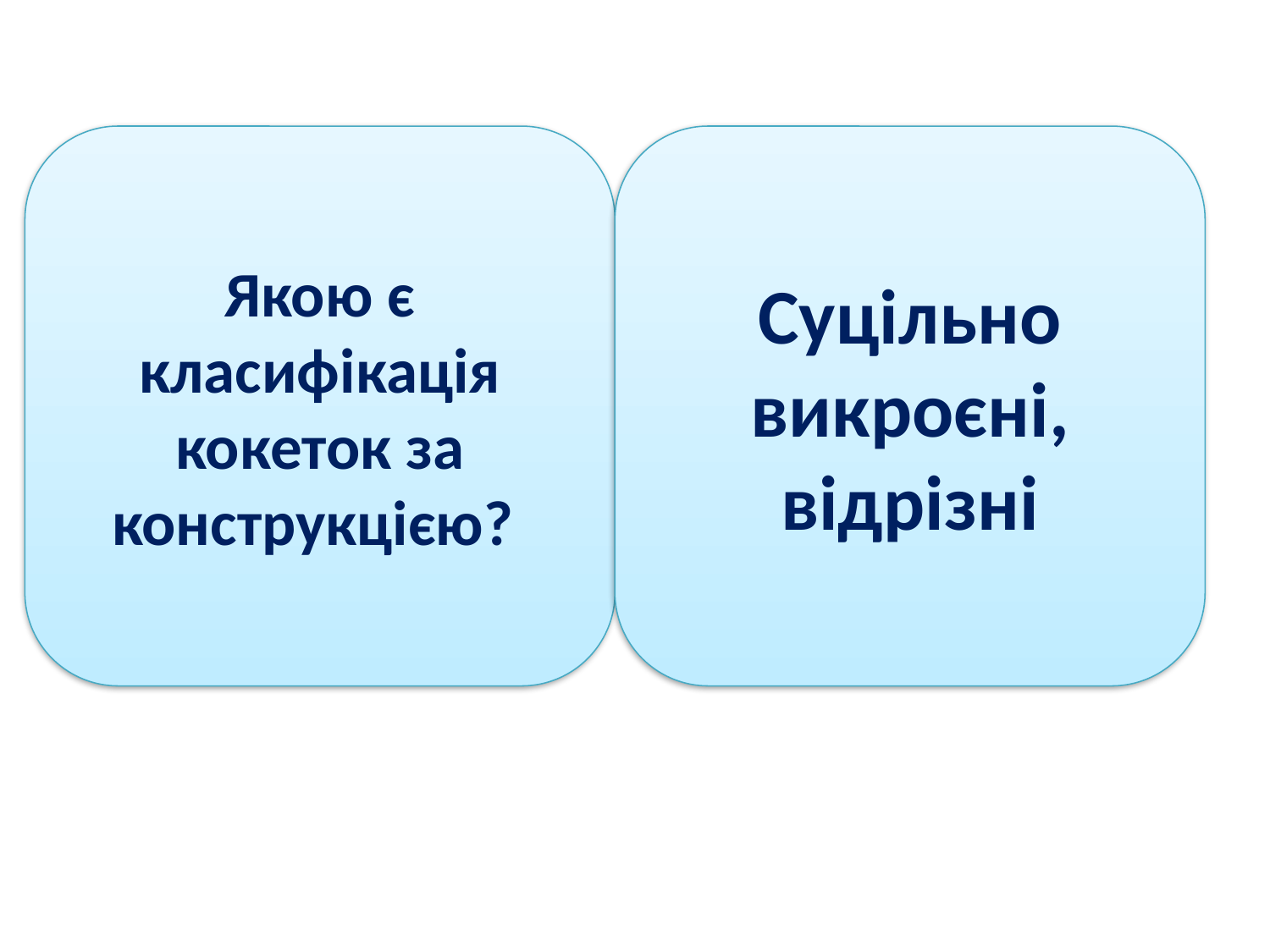

Якою є класифікація кокеток за конструкцією?
Суцільно викроєні, відрізні